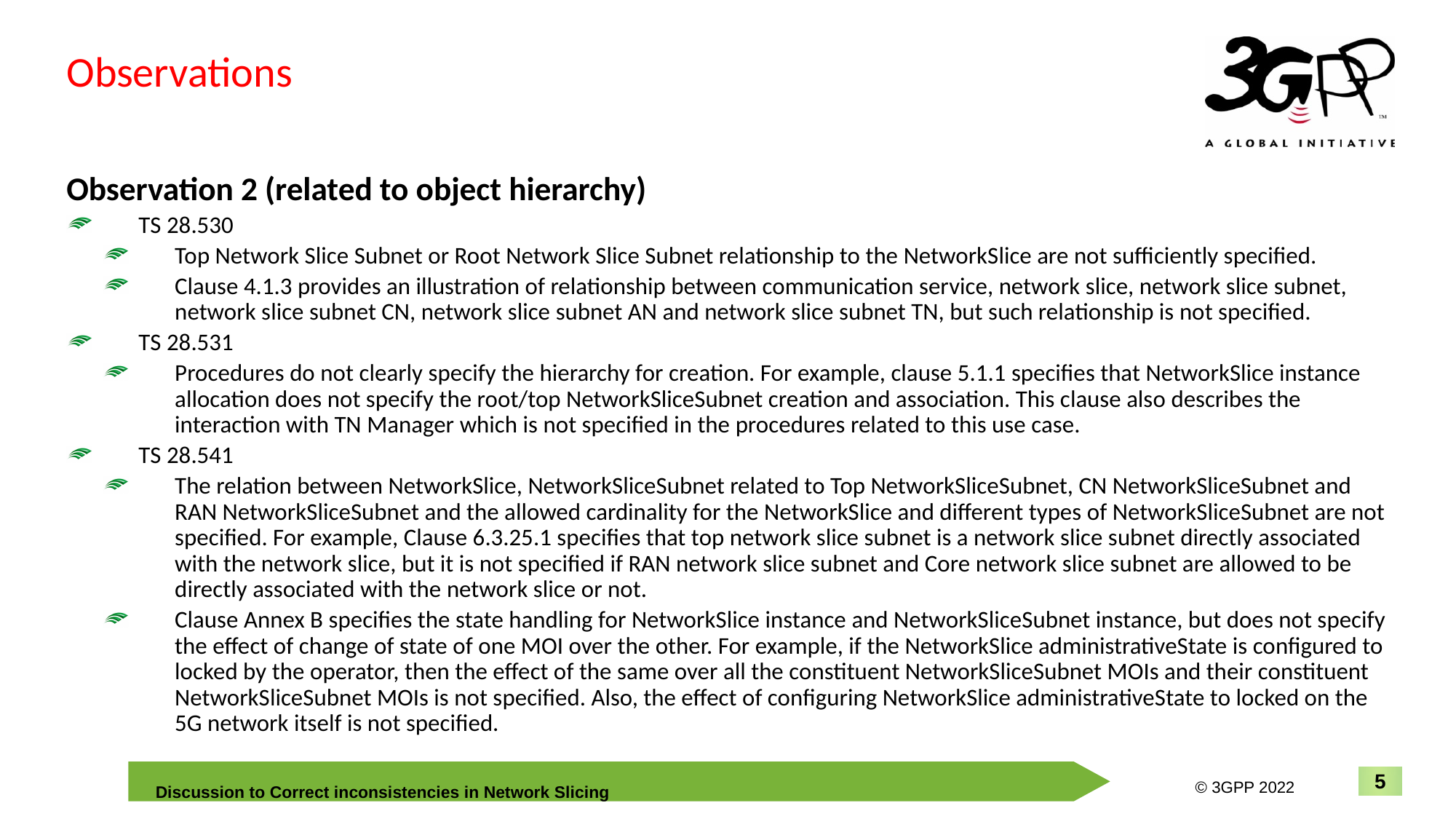

Observations

Observation 2 (related to object hierarchy)
TS 28.530
Top Network Slice Subnet or Root Network Slice Subnet relationship to the NetworkSlice are not sufficiently specified.
Clause 4.1.3 provides an illustration of relationship between communication service, network slice, network slice subnet, network slice subnet CN, network slice subnet AN and network slice subnet TN, but such relationship is not specified.
TS 28.531
Procedures do not clearly specify the hierarchy for creation. For example, clause 5.1.1 specifies that NetworkSlice instance allocation does not specify the root/top NetworkSliceSubnet creation and association. This clause also describes the interaction with TN Manager which is not specified in the procedures related to this use case.
TS 28.541
The relation between NetworkSlice, NetworkSliceSubnet related to Top NetworkSliceSubnet, CN NetworkSliceSubnet and RAN NetworkSliceSubnet and the allowed cardinality for the NetworkSlice and different types of NetworkSliceSubnet are not specified. For example, Clause 6.3.25.1 specifies that top network slice subnet is a network slice subnet directly associated with the network slice, but it is not specified if RAN network slice subnet and Core network slice subnet are allowed to be directly associated with the network slice or not.
Clause Annex B specifies the state handling for NetworkSlice instance and NetworkSliceSubnet instance, but does not specify the effect of change of state of one MOI over the other. For example, if the NetworkSlice administrativeState is configured to locked by the operator, then the effect of the same over all the constituent NetworkSliceSubnet MOIs and their constituent NetworkSliceSubnet MOIs is not specified. Also, the effect of configuring NetworkSlice administrativeState to locked on the 5G network itself is not specified.